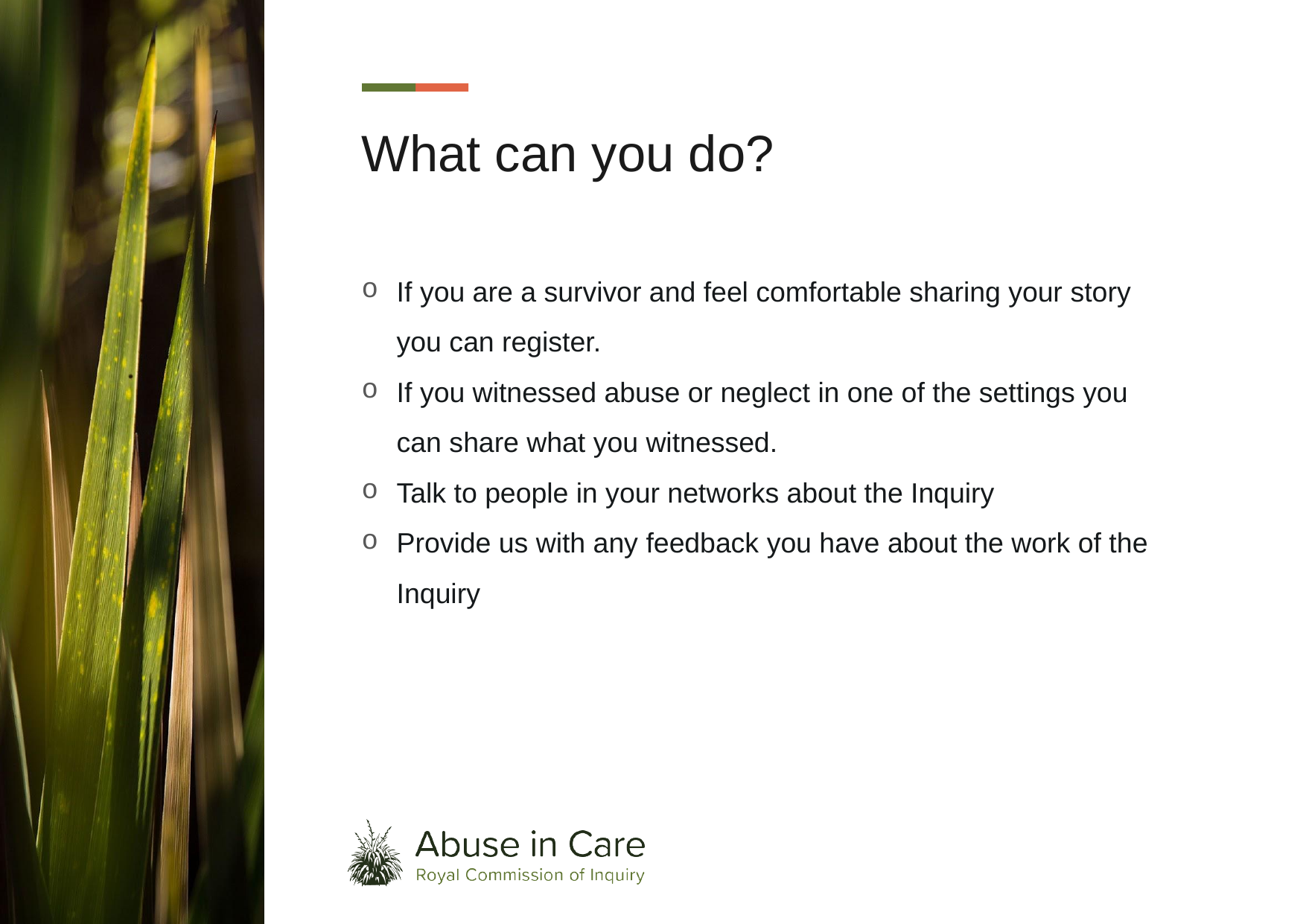

# What can you do?
If you are a survivor and feel comfortable sharing your story you can register.
If you witnessed abuse or neglect in one of the settings you can share what you witnessed.
Talk to people in your networks about the Inquiry
Provide us with any feedback you have about the work of the Inquiry